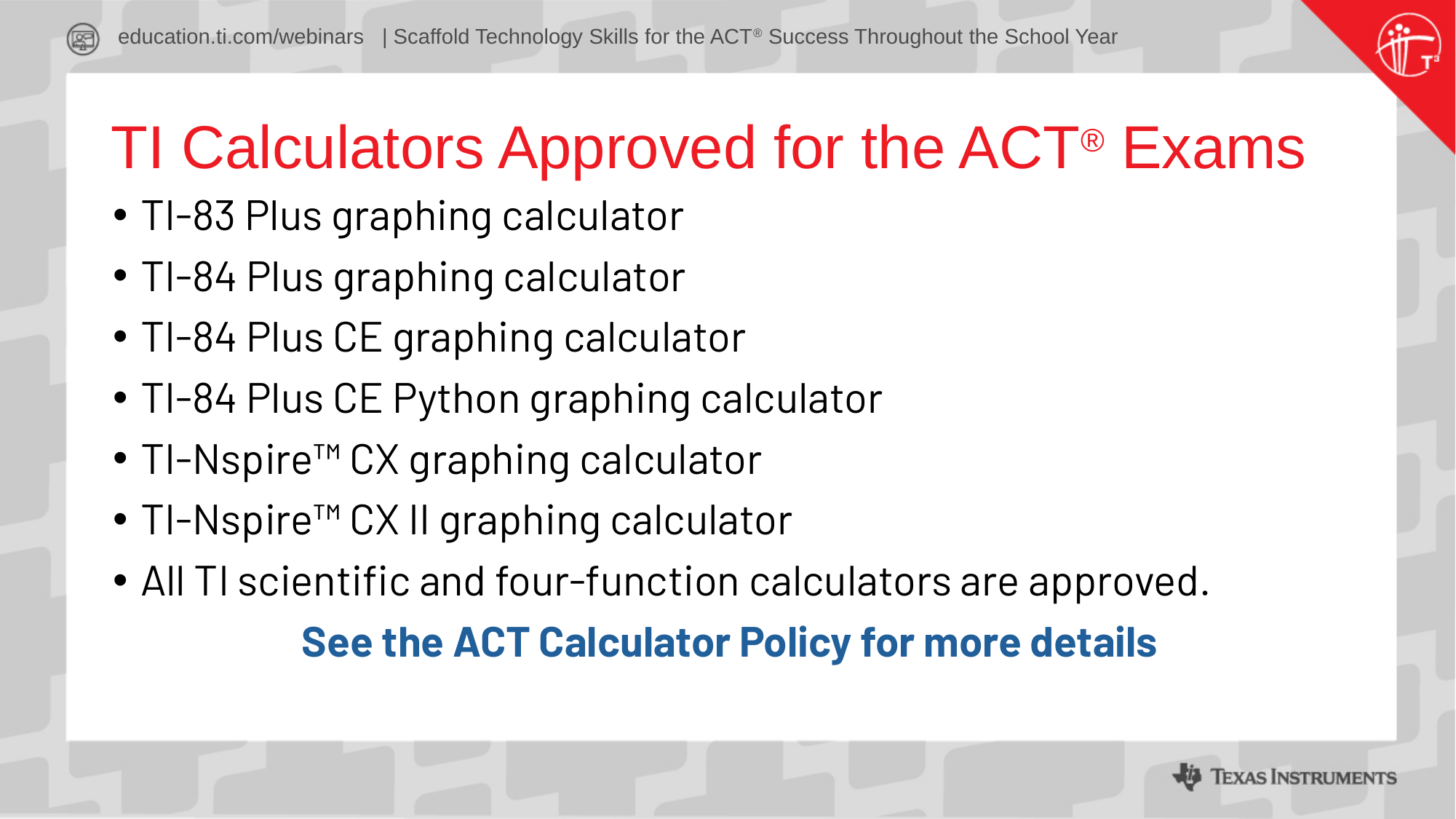

education.ti.com/webinars   | Scaffold Technology Skills for the ACT® Success Throughout the School Year
TI Calculators Approved for the ACT® Exams
TI-83 Plus graphing calculator
TI-84 Plus graphing calculator
TI-84 Plus CE graphing calculator
TI-84 Plus CE Python graphing calculator
TI-Nspire™ CX graphing calculator
TI-Nspire™ CX II graphing calculator
All TI scientific and four-function calculators are approved.
See the ACT Calculator Policy for more details